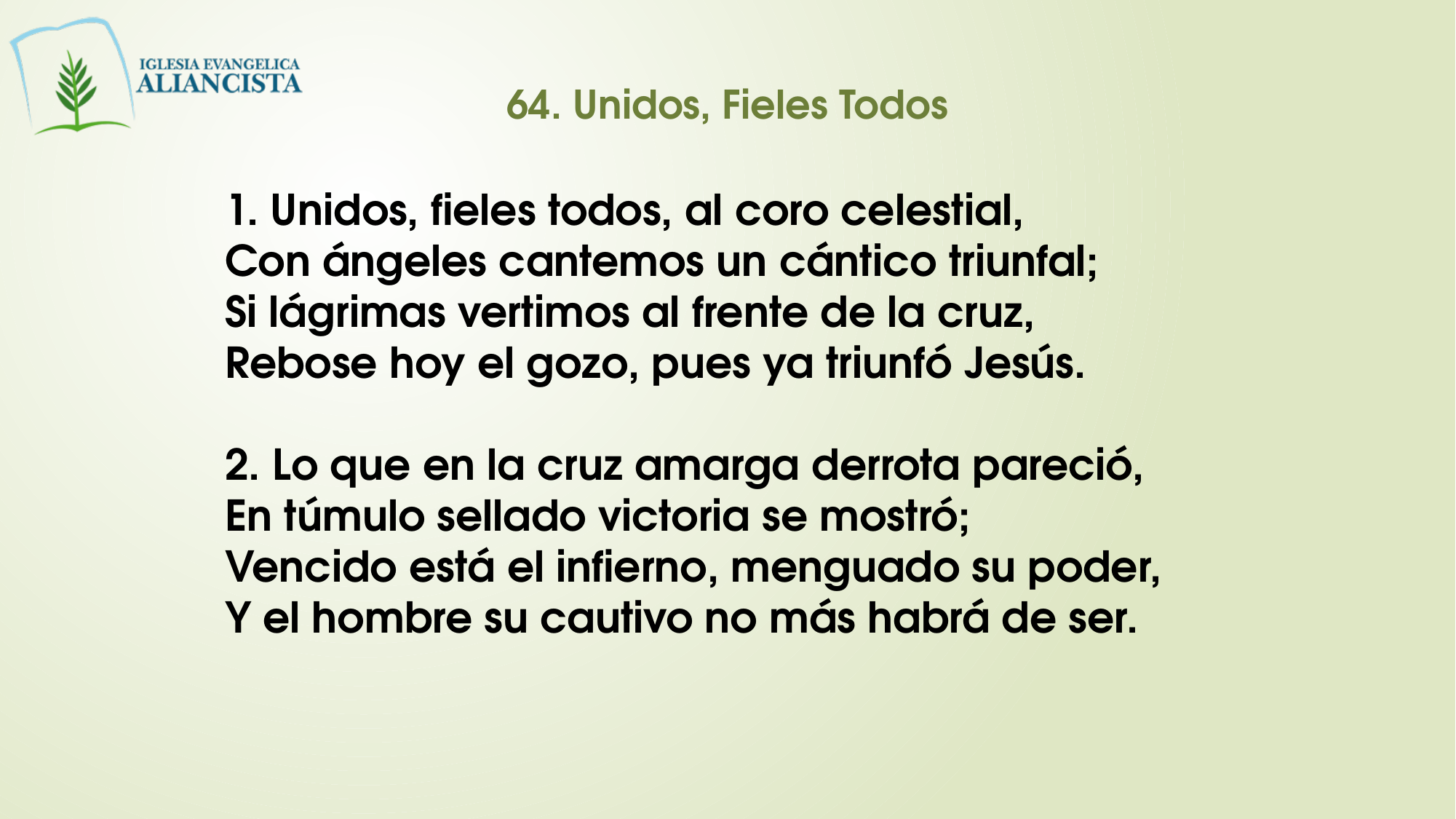

64. Unidos, Fieles Todos
1. Unidos, fieles todos, al coro celestial,
Con ángeles cantemos un cántico triunfal;
Si lágrimas vertimos al frente de la cruz,
Rebose hoy el gozo, pues ya triunfó Jesús.

2. Lo que en la cruz amarga derrota pareció,
En túmulo sellado victoria se mostró;
Vencido está el infierno, menguado su poder,
Y el hombre su cautivo no más habrá de ser.